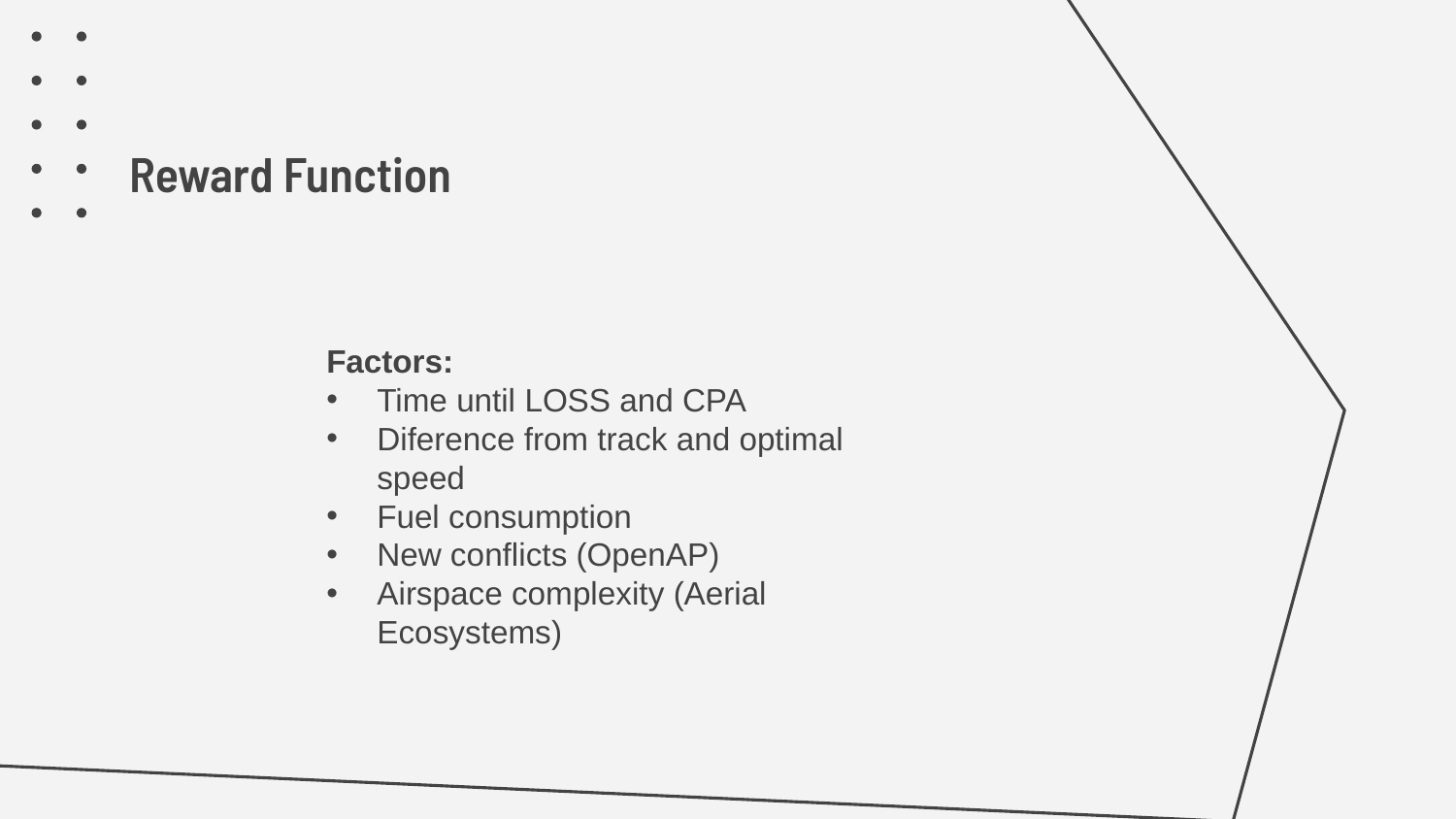

# Reward Function
Factors:
Time until LOSS and CPA
Diference from track and optimal speed
Fuel consumption
New conflicts (OpenAP)
Airspace complexity (Aerial Ecosystems)